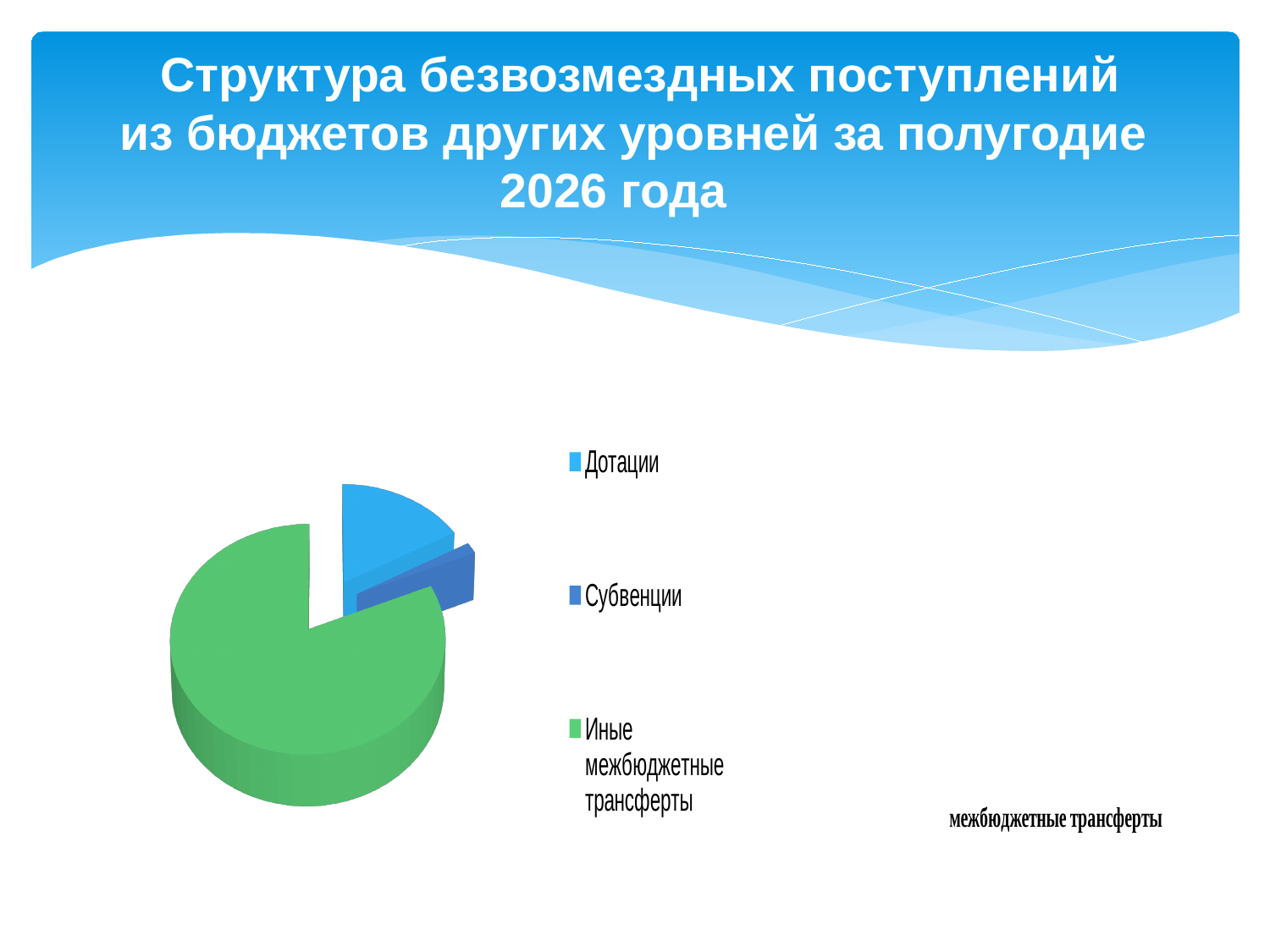

# Структура безвозмездных поступлений из бюджетов других уровней за полугодие  2026 года

[unsupported chart]